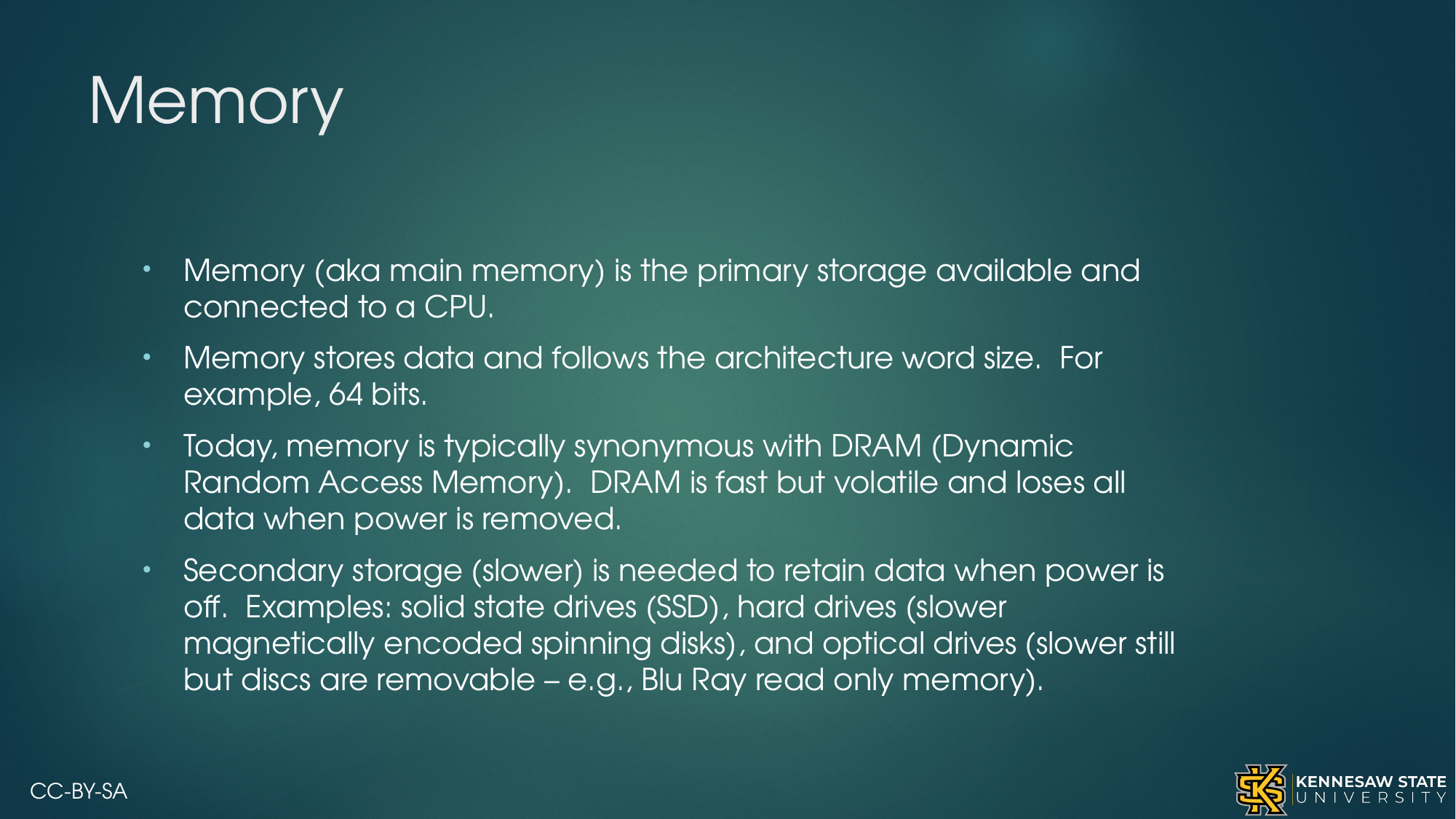

# Memory
Memory (aka main memory) is the primary storage available and connected to a CPU.
Memory stores data and follows the architecture word size.  For example, 64 bits.
Today, memory is typically synonymous with DRAM (Dynamic Random Access Memory).  DRAM is fast but volatile and loses all data when power is removed.
Secondary storage (slower) is needed to retain data when power is off.  Examples: solid state drives (SSD), hard drives (slower magnetically encoded spinning disks), and optical drives (slower still but discs are removable – e.g., Blu Ray read only memory).